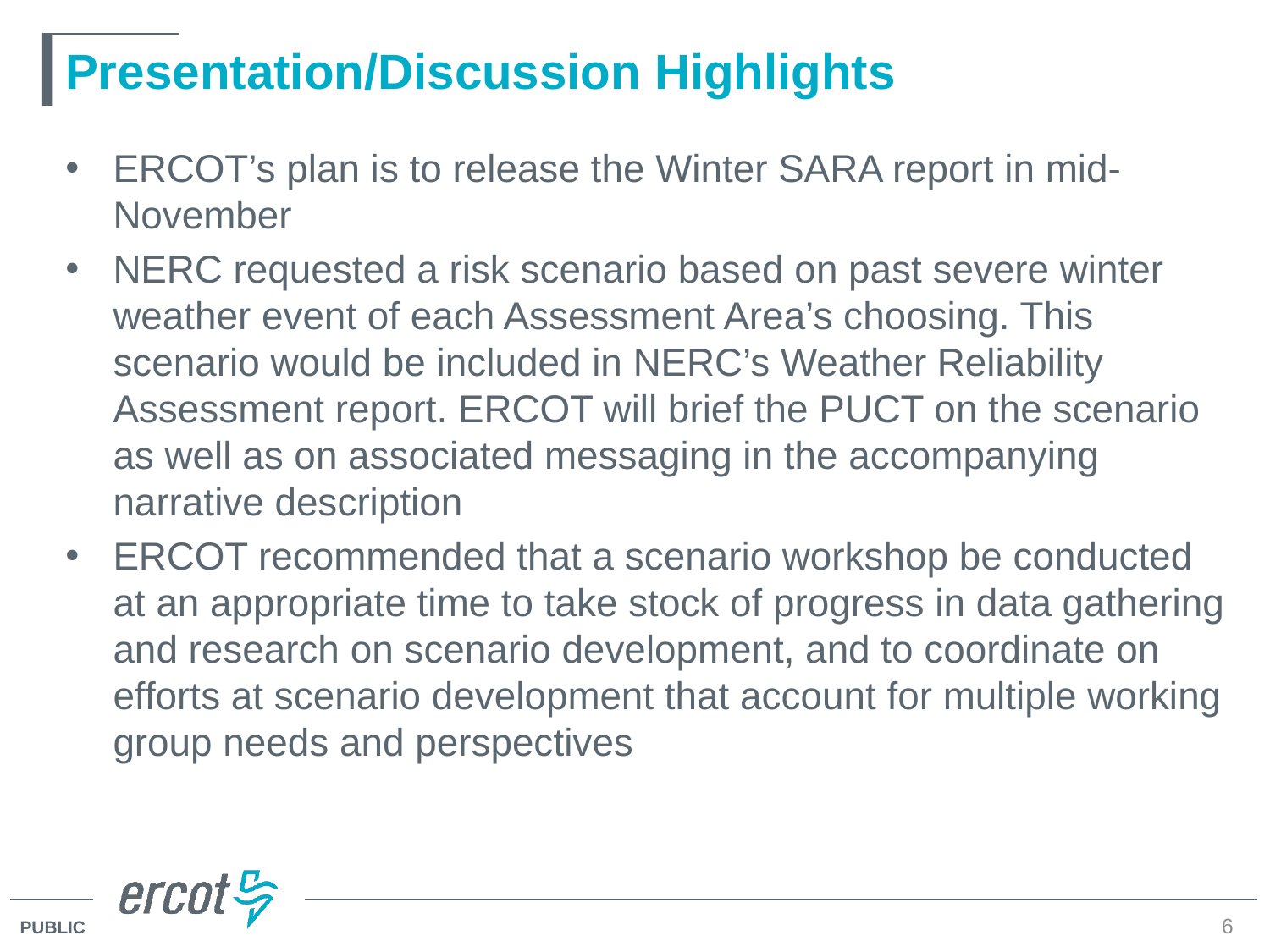

# Presentation/Discussion Highlights
ERCOT’s plan is to release the Winter SARA report in mid-November
NERC requested a risk scenario based on past severe winter weather event of each Assessment Area’s choosing. This scenario would be included in NERC’s Weather Reliability Assessment report. ERCOT will brief the PUCT on the scenario as well as on associated messaging in the accompanying narrative description
ERCOT recommended that a scenario workshop be conducted at an appropriate time to take stock of progress in data gathering and research on scenario development, and to coordinate on efforts at scenario development that account for multiple working group needs and perspectives
6